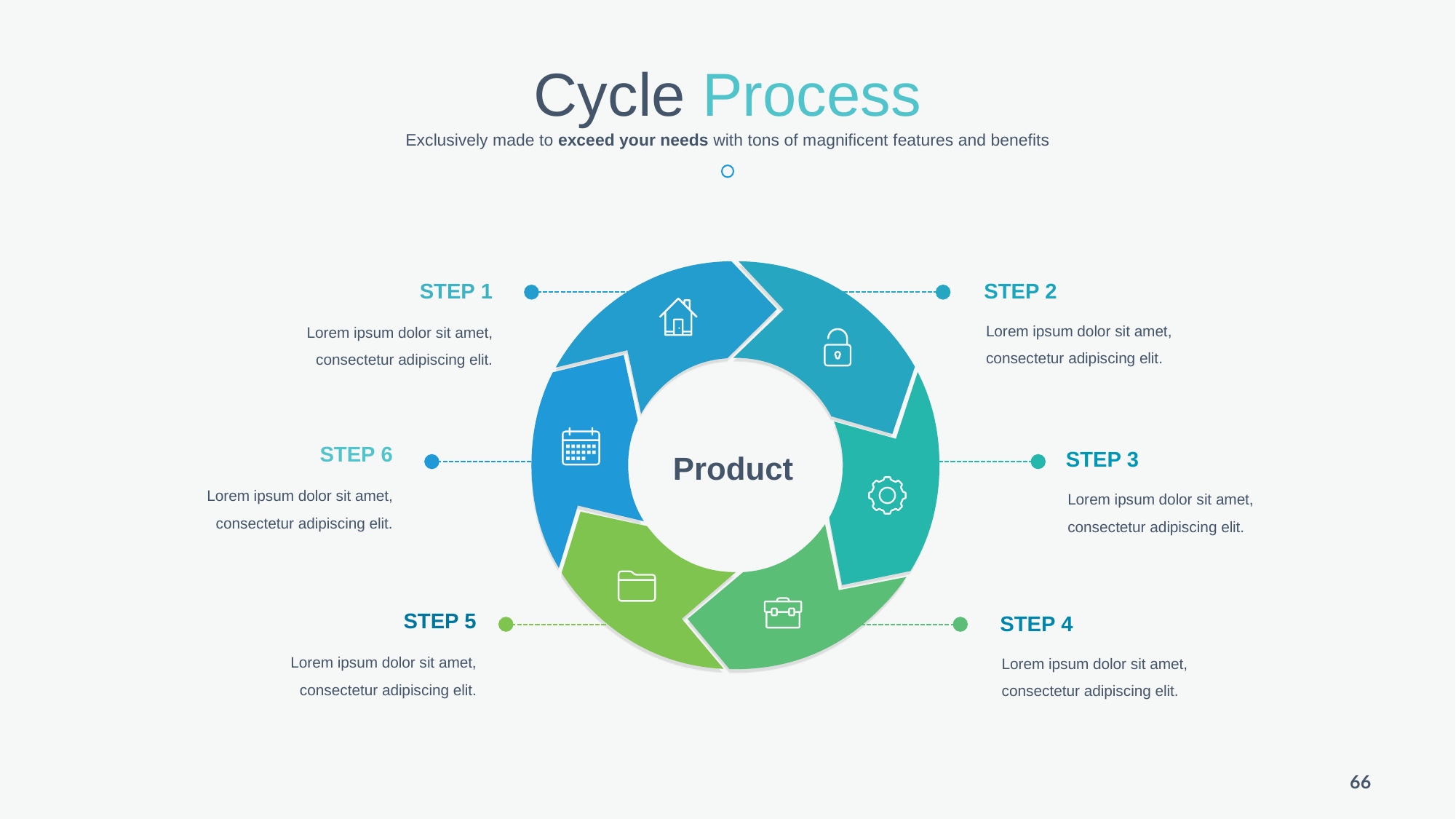

Cycle Process
Exclusively made to exceed your needs with tons of magnificent features and benefits

Step 2
Step 1

Lorem ipsum dolor sit amet, consectetur adipiscing elit.
Lorem ipsum dolor sit amet, consectetur adipiscing elit.

Step 6
Product
Step 3
Lorem ipsum dolor sit amet, consectetur adipiscing elit.

Lorem ipsum dolor sit amet, consectetur adipiscing elit.

Step 5
Step 4
Lorem ipsum dolor sit amet, consectetur adipiscing elit.
Lorem ipsum dolor sit amet, consectetur adipiscing elit.